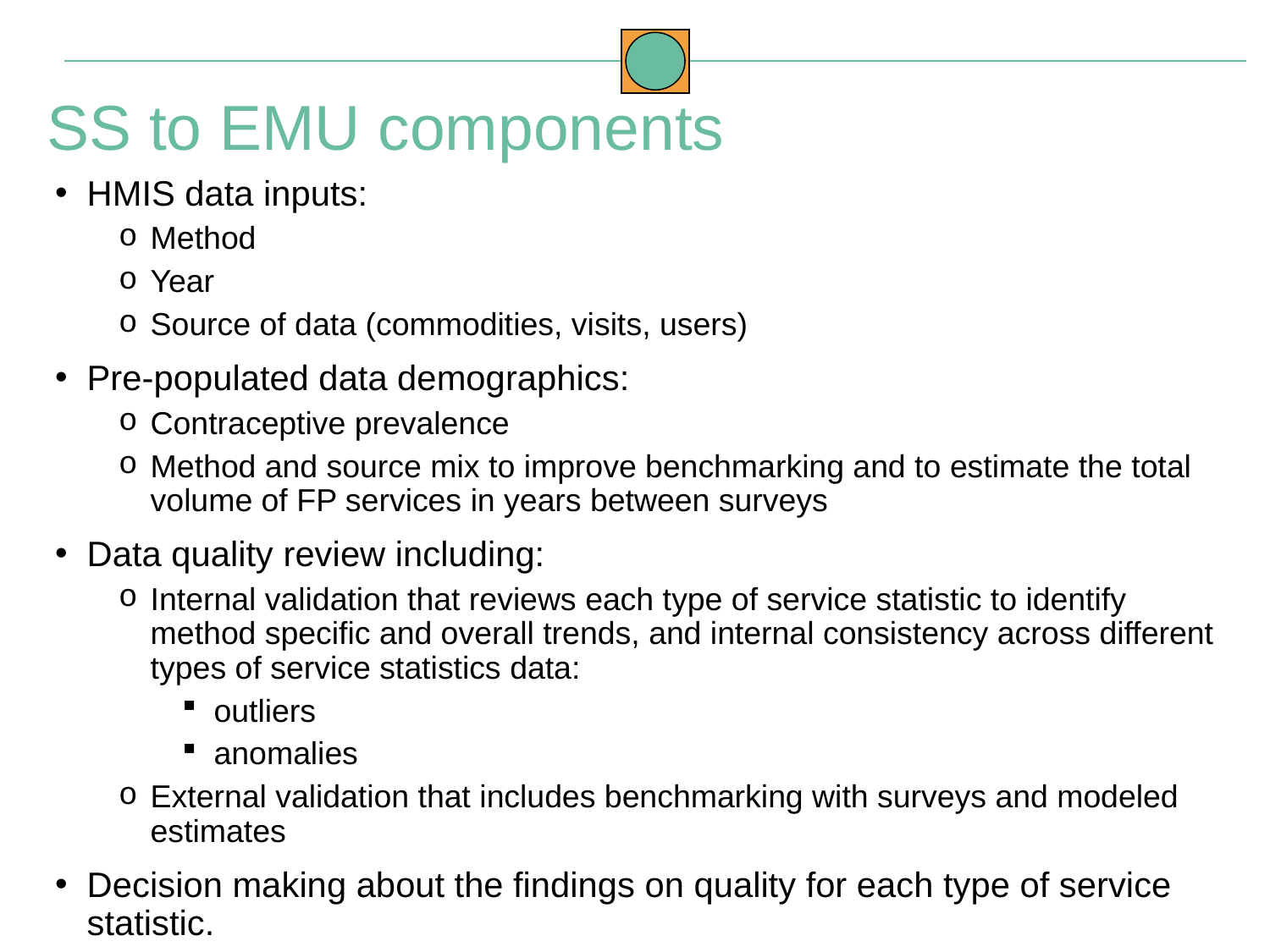

SS to EMU components
HMIS data inputs:
Method
Year
Source of data (commodities, visits, users)
Pre-populated data demographics:
Contraceptive prevalence
Method and source mix to improve benchmarking and to estimate the total volume of FP services in years between surveys
Data quality review including:
Internal validation that reviews each type of service statistic to identify method specific and overall trends, and internal consistency across different types of service statistics data:
outliers
anomalies
External validation that includes benchmarking with surveys and modeled estimates
Decision making about the findings on quality for each type of service statistic.